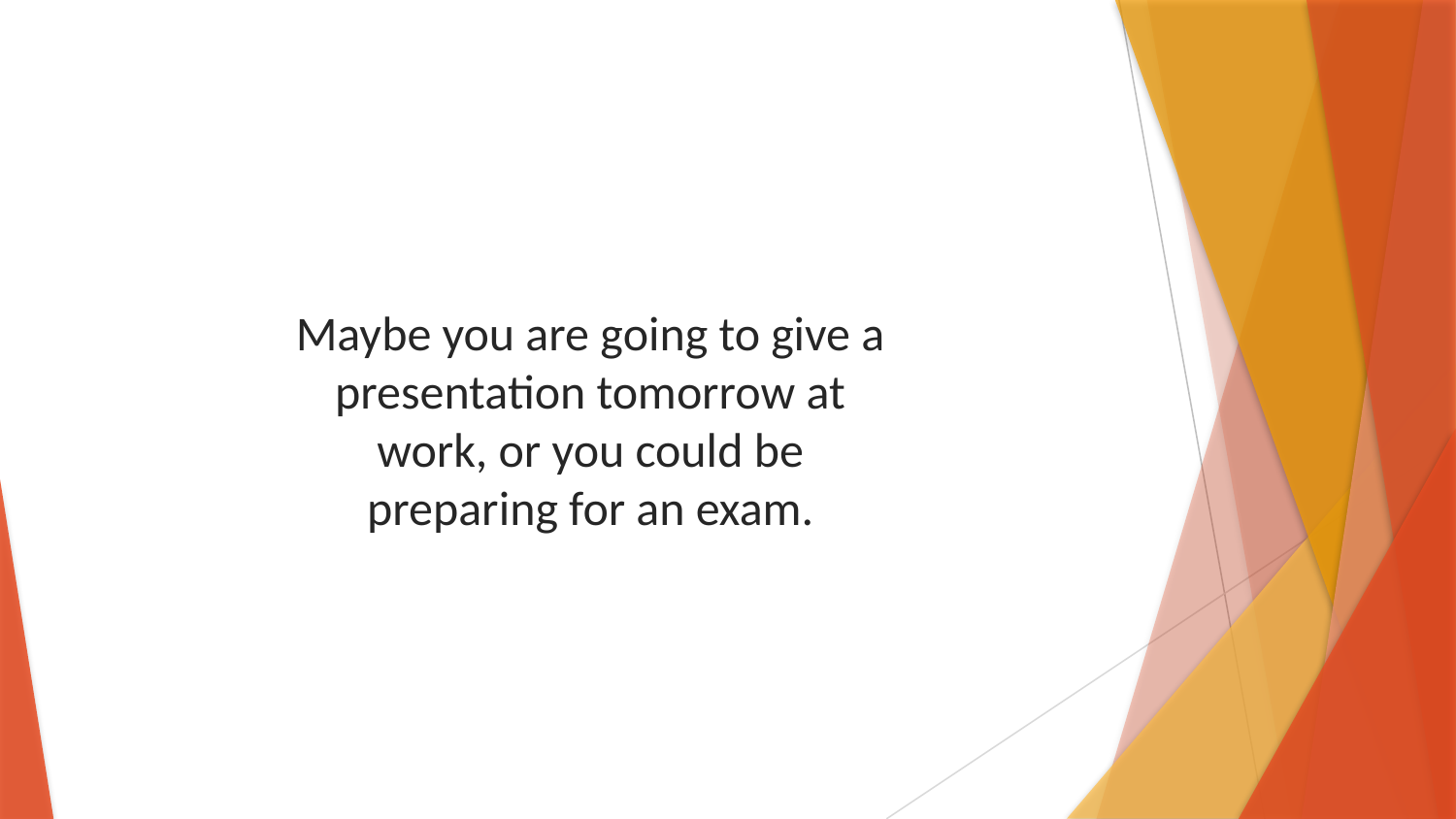

Maybe you are going to give a presentation tomorrow at work, or you could be preparing for an exam.